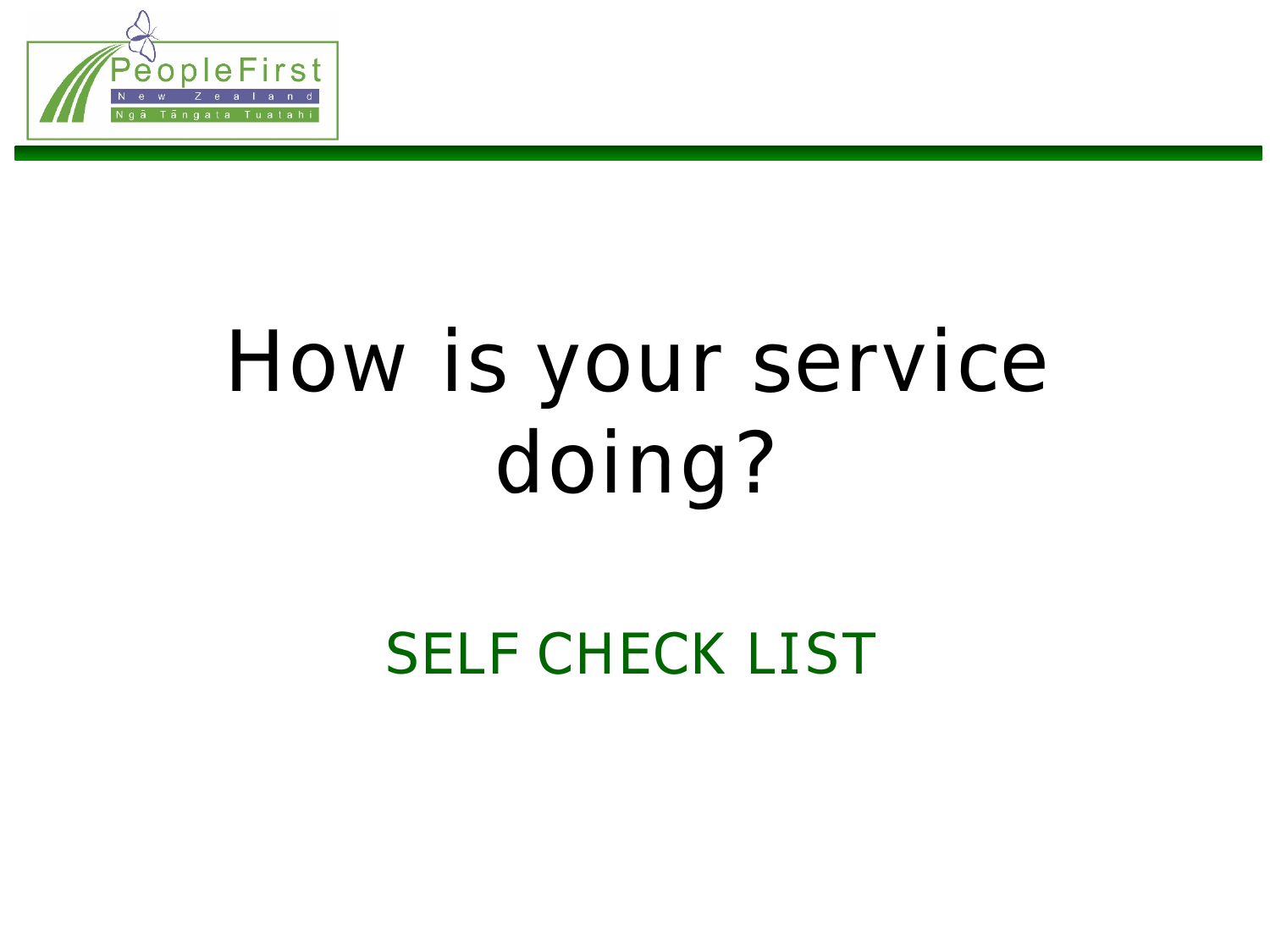

How is your service doing?
# Self check list